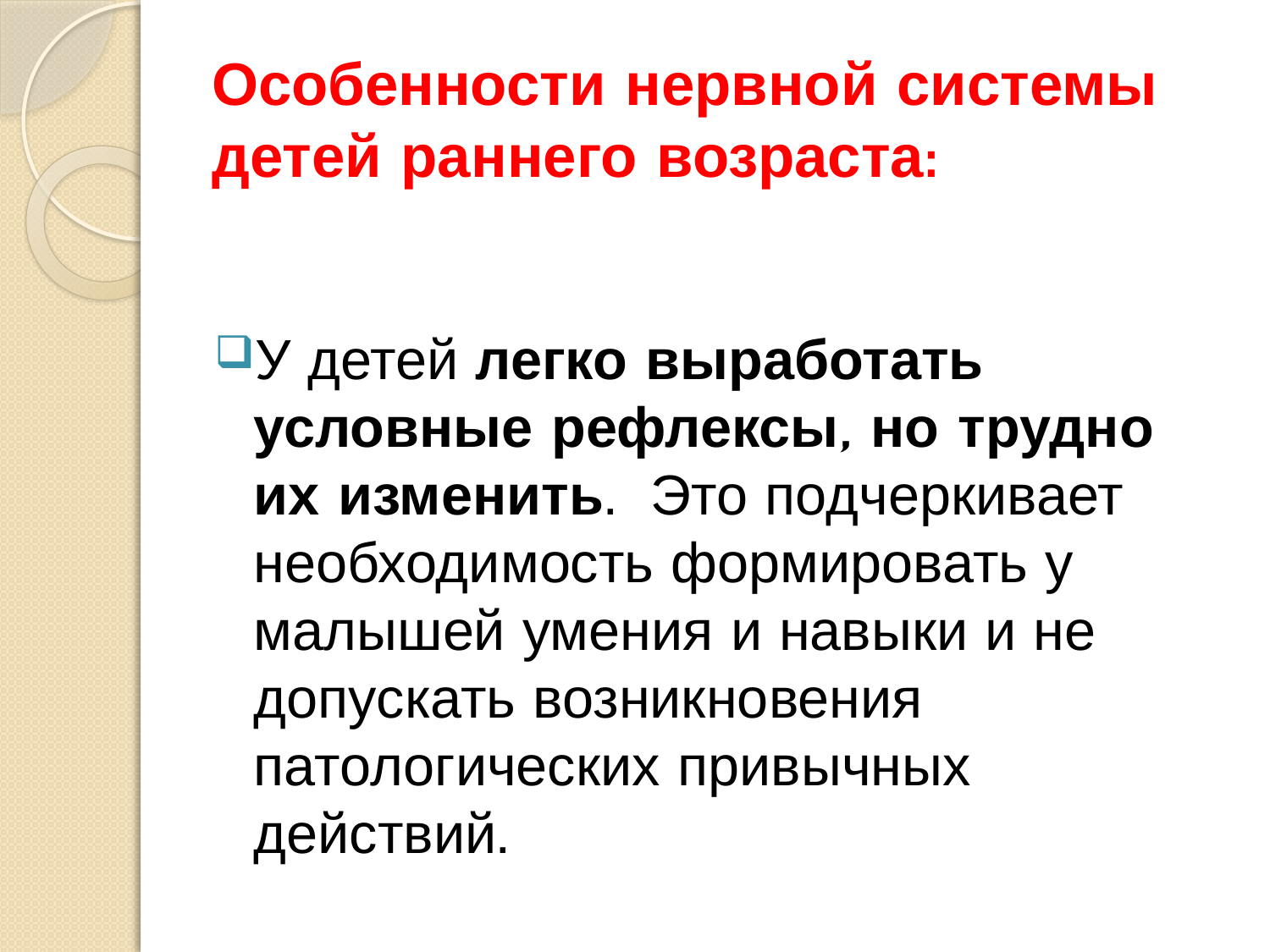

# Особенности нервной системы детей раннего возраста:
У детей легко выработать условные рефлексы, но трудно их изменить.  Это подчеркивает необходимость формировать у малышей умения и навыки и не допускать возникновения патологических привычных действий.